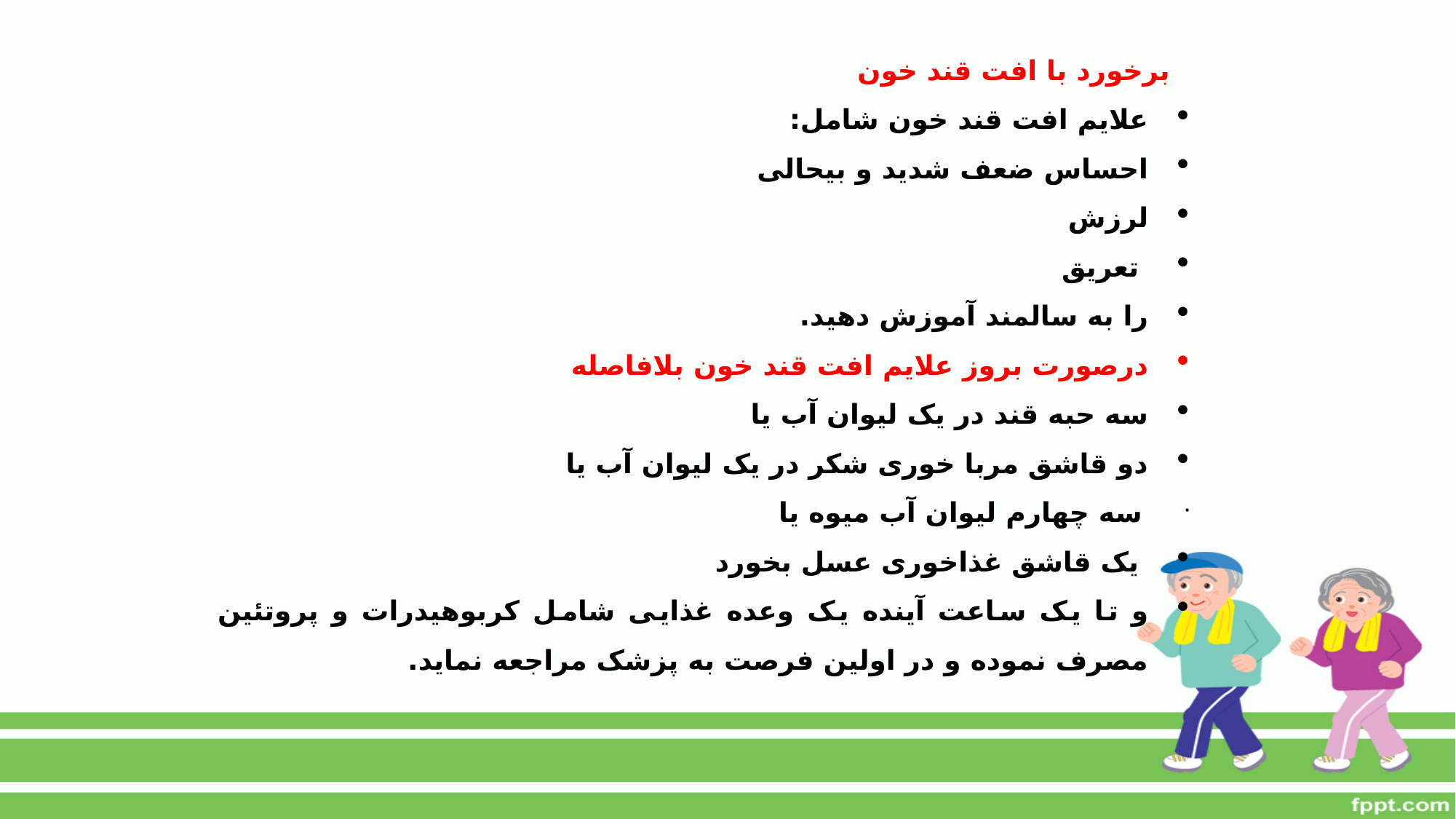

برخورد با افت قند خون
علایم افت قند خون شامل:
احساس ضعف شدید و بیحالی
لرزش
 تعریق
را به سالمند آموزش دهید.
درصورت بروز علایم افت قند خون بلافاصله
سه حبه قند در یک لیوان آب یا
دو قاشق مربا خوری شکر در یک لیوان آب یا
  سه چهارم لیوان آب میوه یا
 یک قاشق غذاخوری عسل بخورد
و تا یک ساعت آینده یک وعده غذایی شامل کربوهیدرات و پروتئین مصرف نموده و در اولین فرصت به پزشک مراجعه نماید.